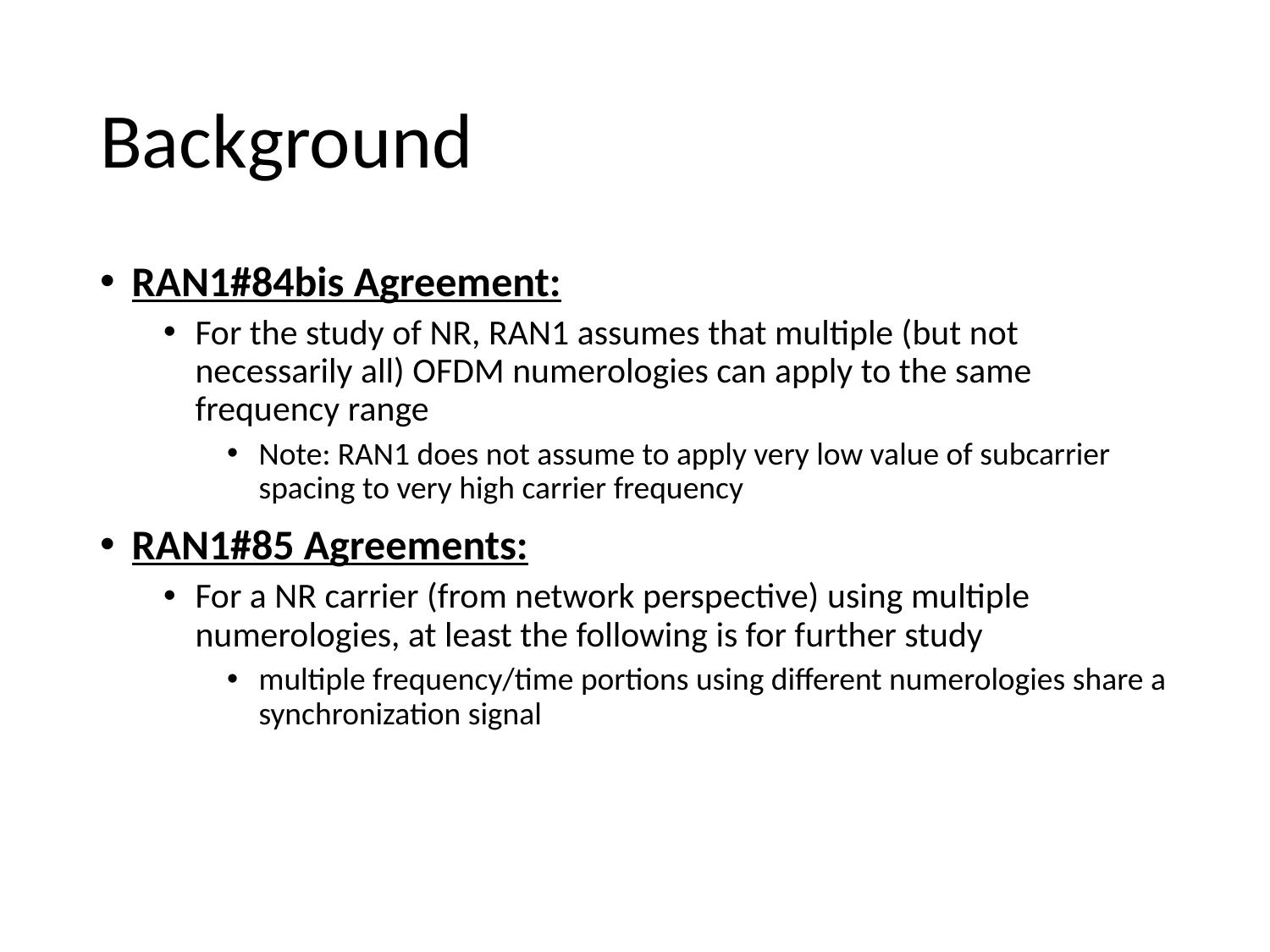

# Background
RAN1#84bis Agreement:
For the study of NR, RAN1 assumes that multiple (but not necessarily all) OFDM numerologies can apply to the same frequency range
Note: RAN1 does not assume to apply very low value of subcarrier spacing to very high carrier frequency
RAN1#85 Agreements:
For a NR carrier (from network perspective) using multiple numerologies, at least the following is for further study
multiple frequency/time portions using different numerologies share a synchronization signal